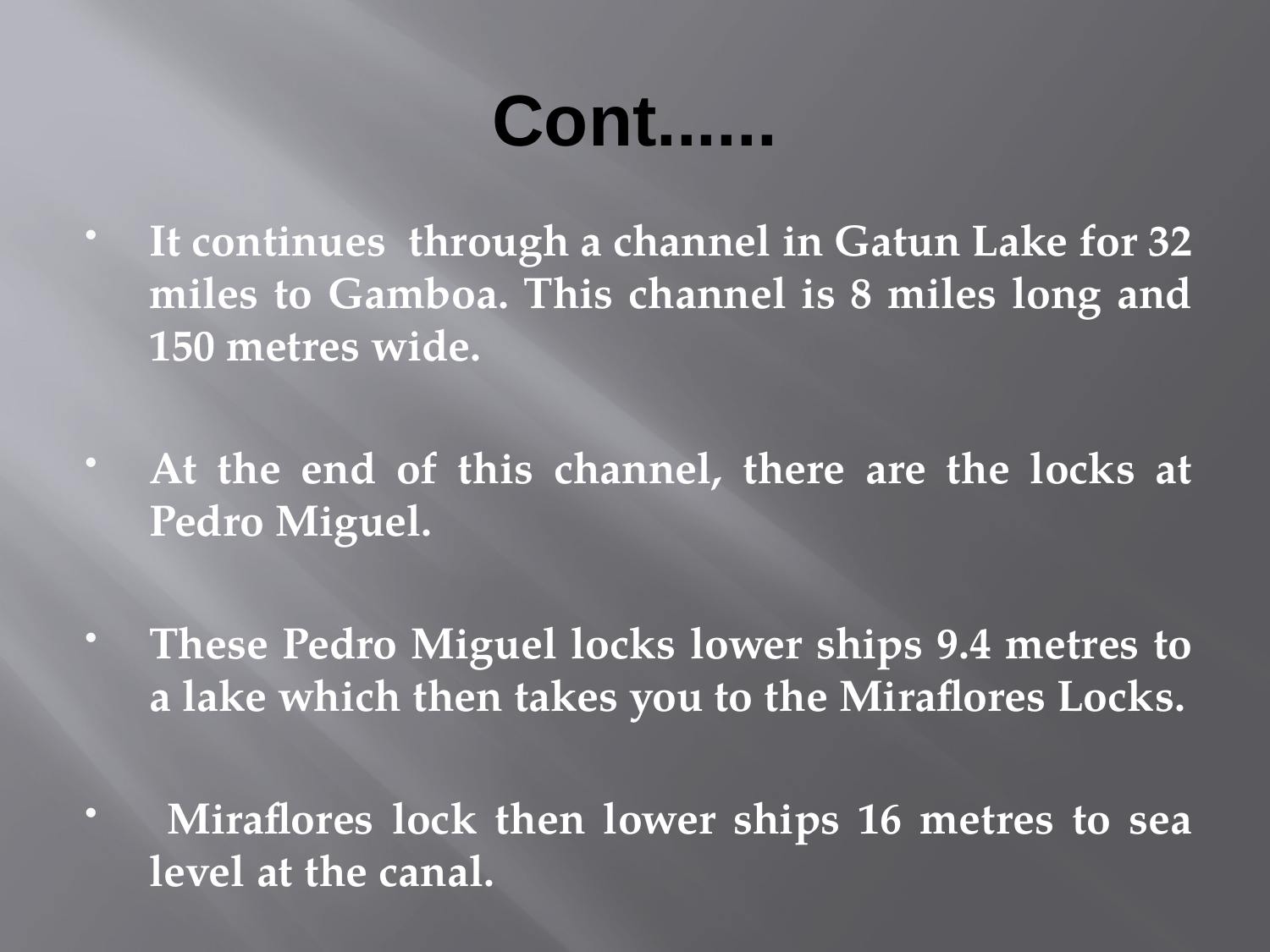

# Cont......
It continues  through a channel in Gatun Lake for 32 miles to Gamboa. This channel is 8 miles long and 150 metres wide.

At the end of this channel, there are the locks at Pedro Miguel.

These Pedro Miguel locks lower ships 9.4 metres to a lake which then takes you to the Miraflores Locks.

 Miraflores lock then lower ships 16 metres to sea level at the canal.